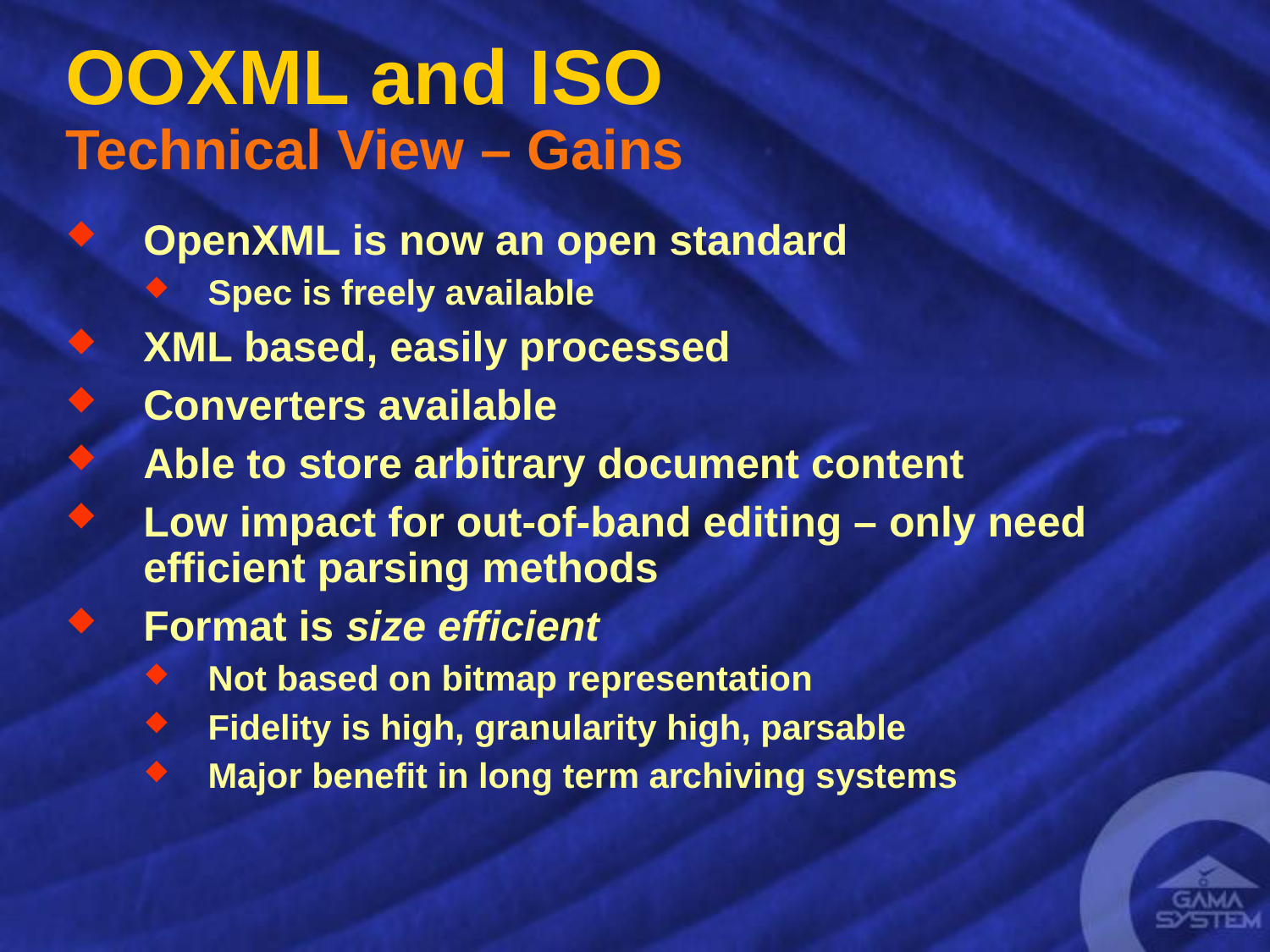

# OOXML and ISO Technical View – Gains
OpenXML is now an open standard
Spec is freely available
XML based, easily processed
Converters available
Able to store arbitrary document content
Low impact for out-of-band editing – only need efficient parsing methods
Format is size efficient
Not based on bitmap representation
Fidelity is high, granularity high, parsable
Major benefit in long term archiving systems